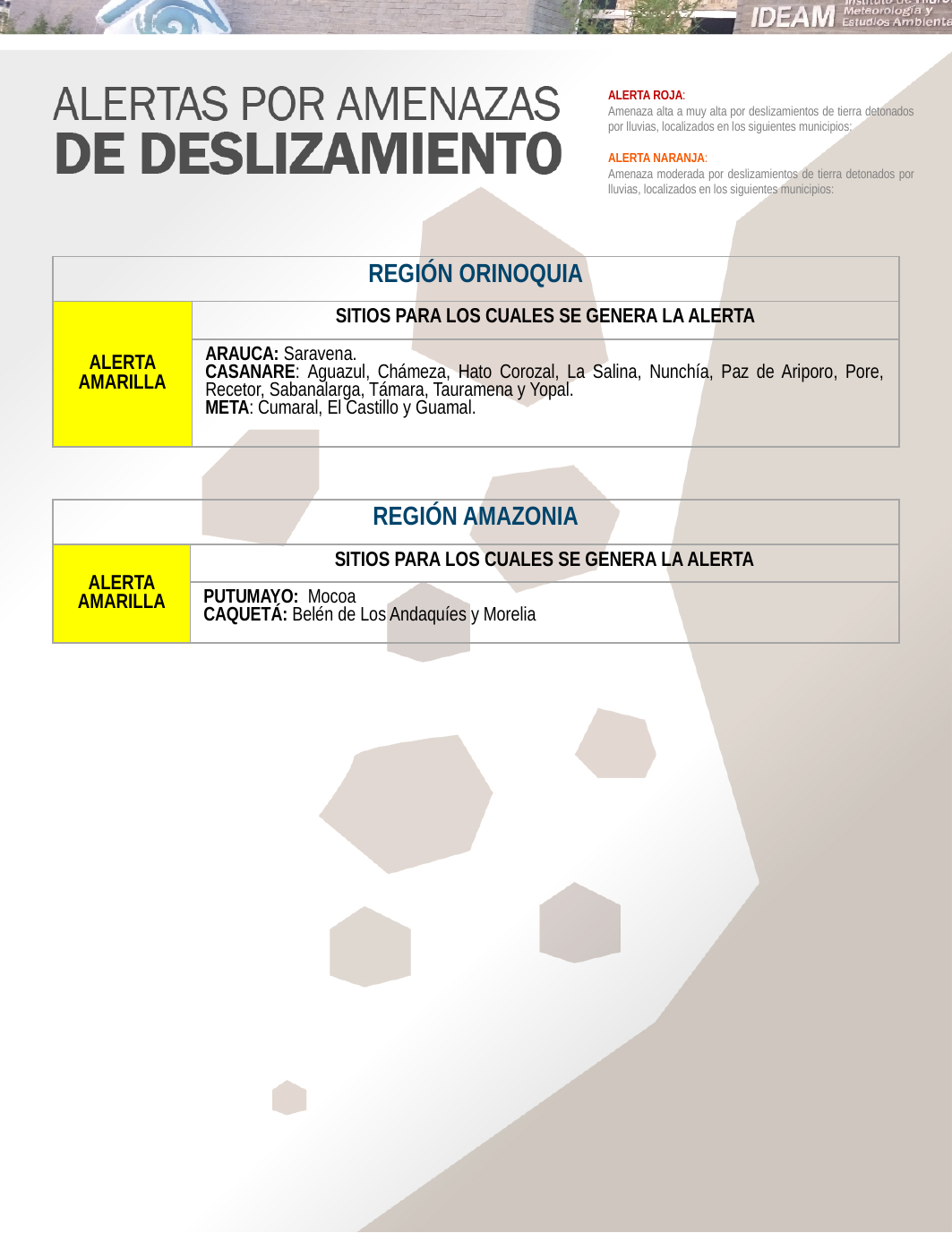

ALERTA ROJA:
Amenaza alta a muy alta por deslizamientos de tierra detonados por lluvias, localizados en los siguientes municipios:

ALERTA NARANJA:
Amenaza moderada por deslizamientos de tierra detonados por lluvias, localizados en los siguientes municipios:
| REGIÓN ORINOQUIA |  |
| --- | --- |
| ALERTA AMARILLA | SITIOS PARA LOS CUALES SE GENERA LA ALERTA |
|  | ARAUCA: Saravena. CASANARE: Aguazul, Chámeza, Hato Corozal, La Salina, Nunchía, Paz de Ariporo, Pore, Recetor, Sabanalarga, Támara, Tauramena y Yopal. META: Cumaral, El Castillo y Guamal. |
| REGIÓN AMAZONIA |  |
| --- | --- |
| ALERTA AMARILLA | SITIOS PARA LOS CUALES SE GENERA LA ALERTA |
|  | PUTUMAYO: Mocoa CAQUETÁ: Belén de Los Andaquíes y Morelia |